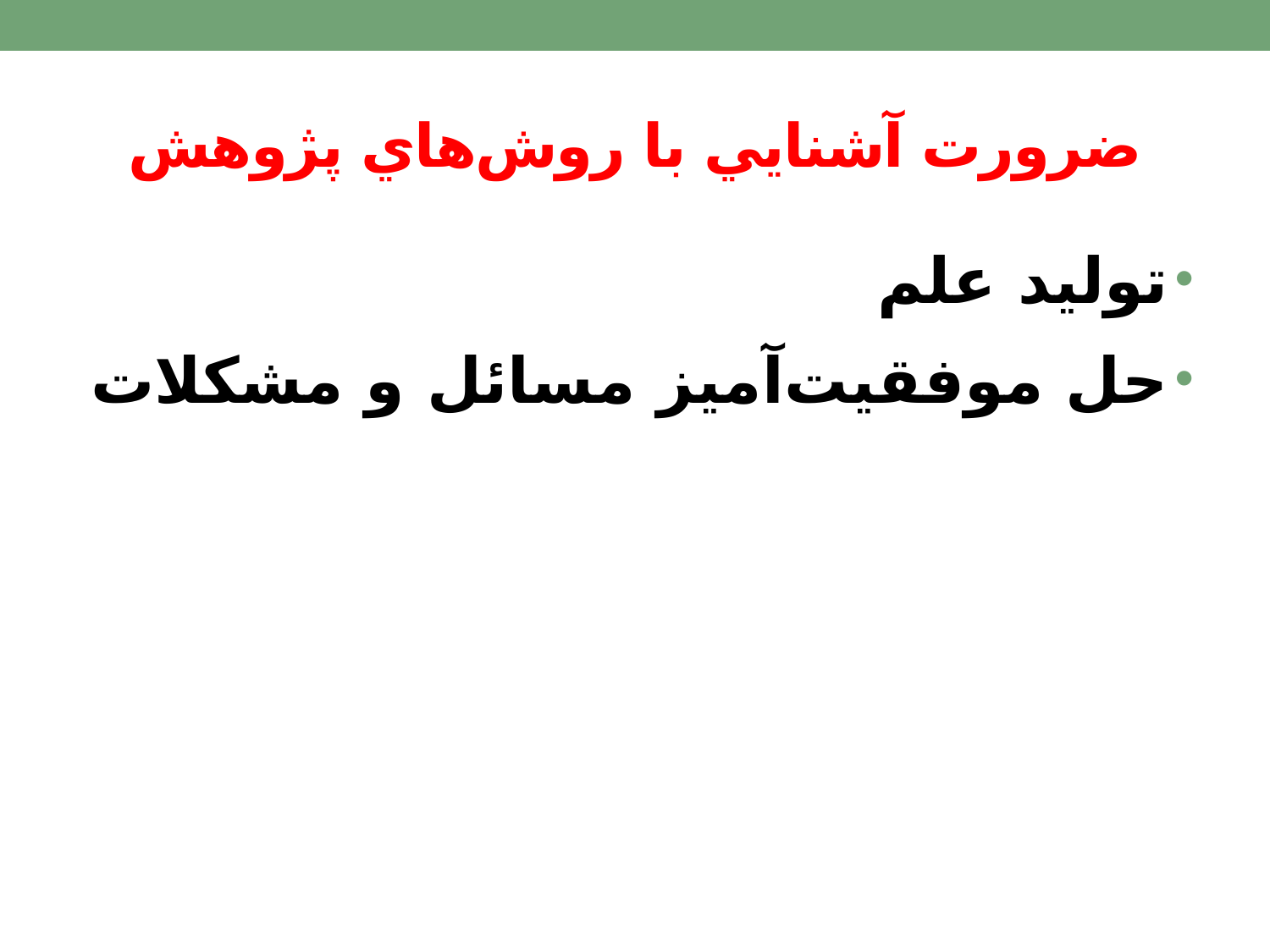

# ضرورت آشنايي با روش‌هاي پژوهش
توليد علم
حل موفقيت‌آميز مسائل و مشكلات